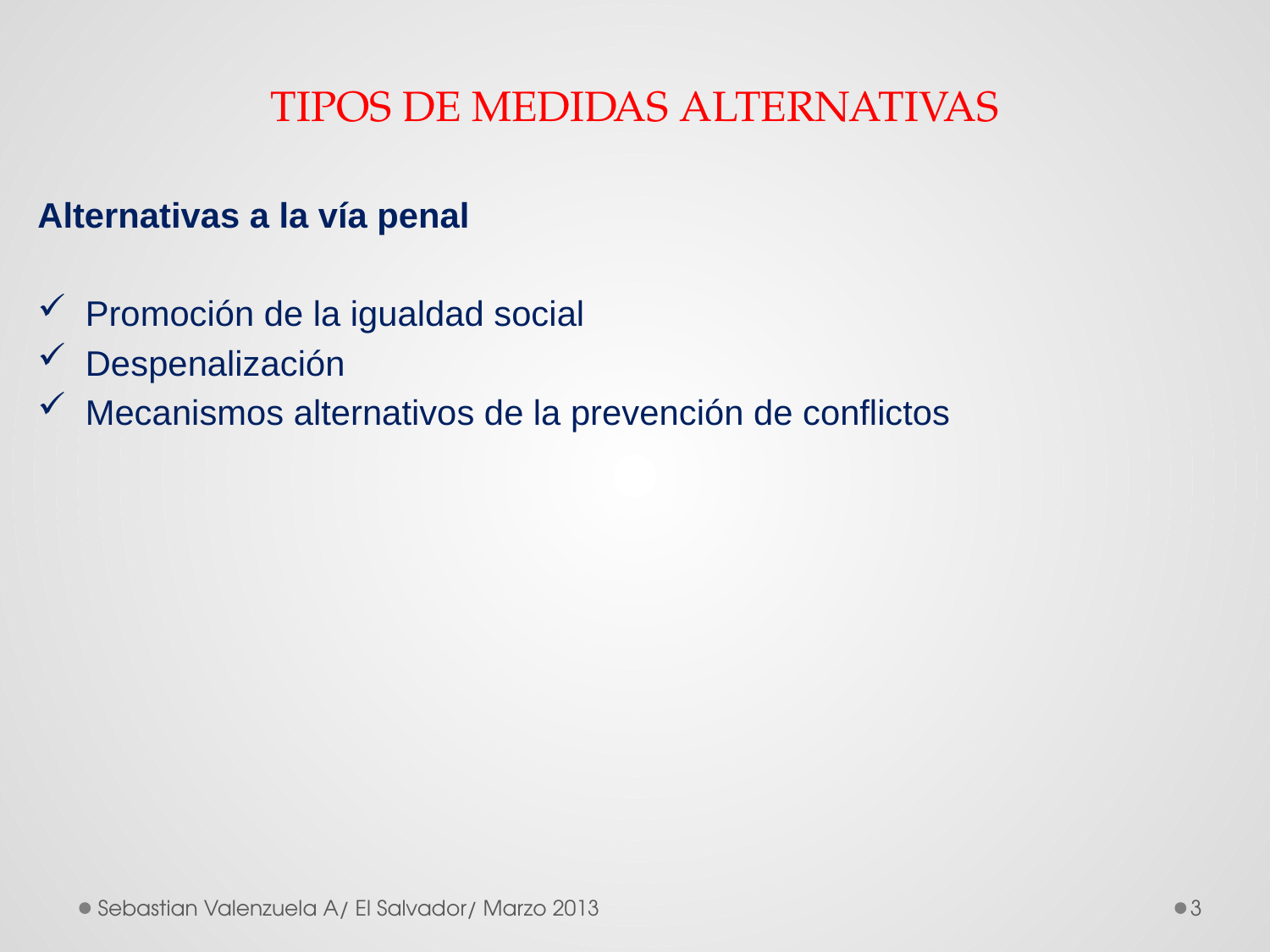

# TIPOS DE MEDIDAS ALTERNATIVAS
Alternativas a la vía penal

Promoción de la igualdad social
Despenalización
Mecanismos alternativos de la prevención de conflictos
Sebastian Valenzuela A/ El Salvador/ Marzo 2013
3